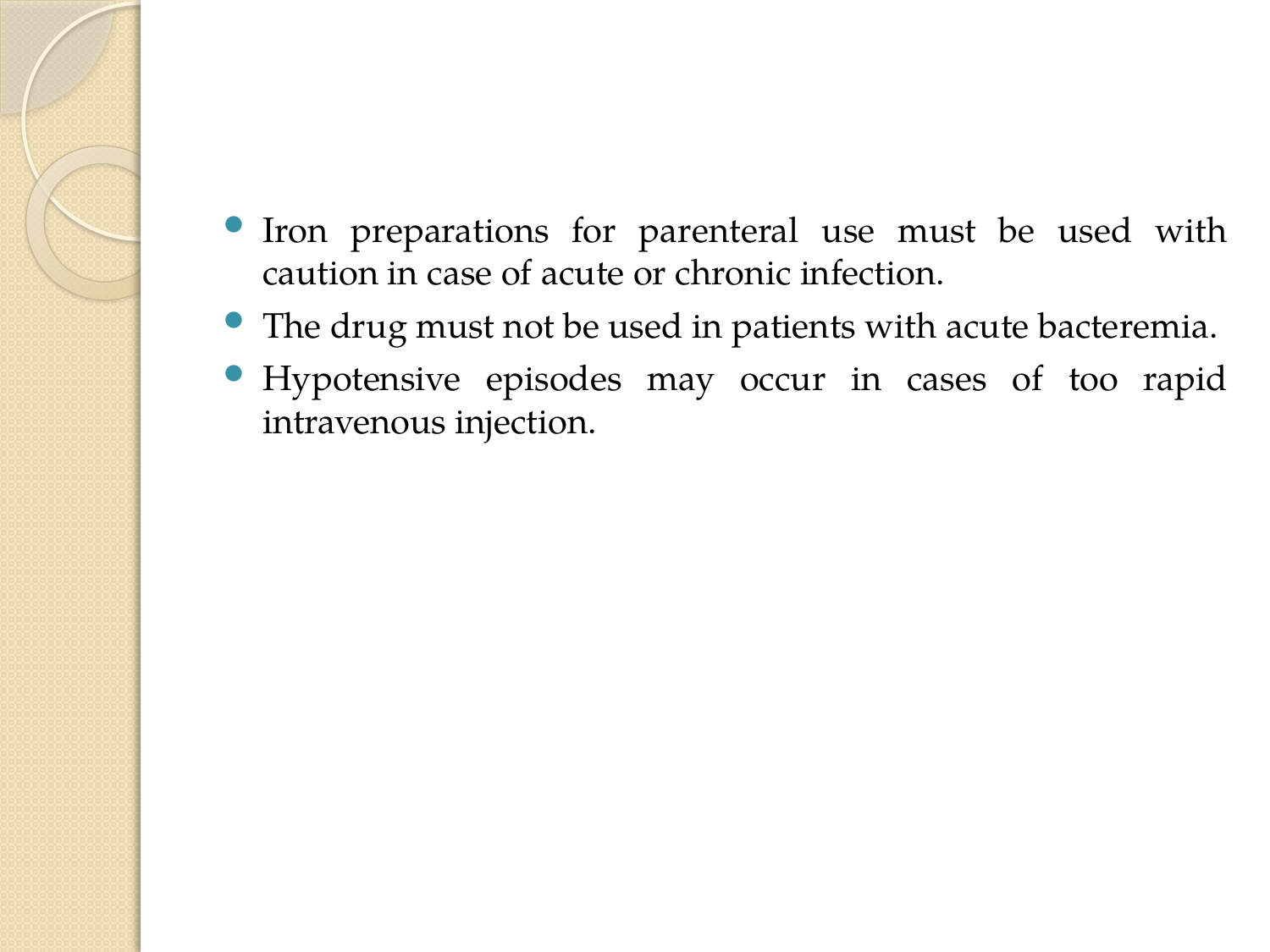

#
Iron preparations for parenteral use must be used with caution in case of acute or chronic infection.
The drug must not be used in patients with acute bacteremia.
Hypotensive episodes may occur in cases of too rapid intravenous injection.